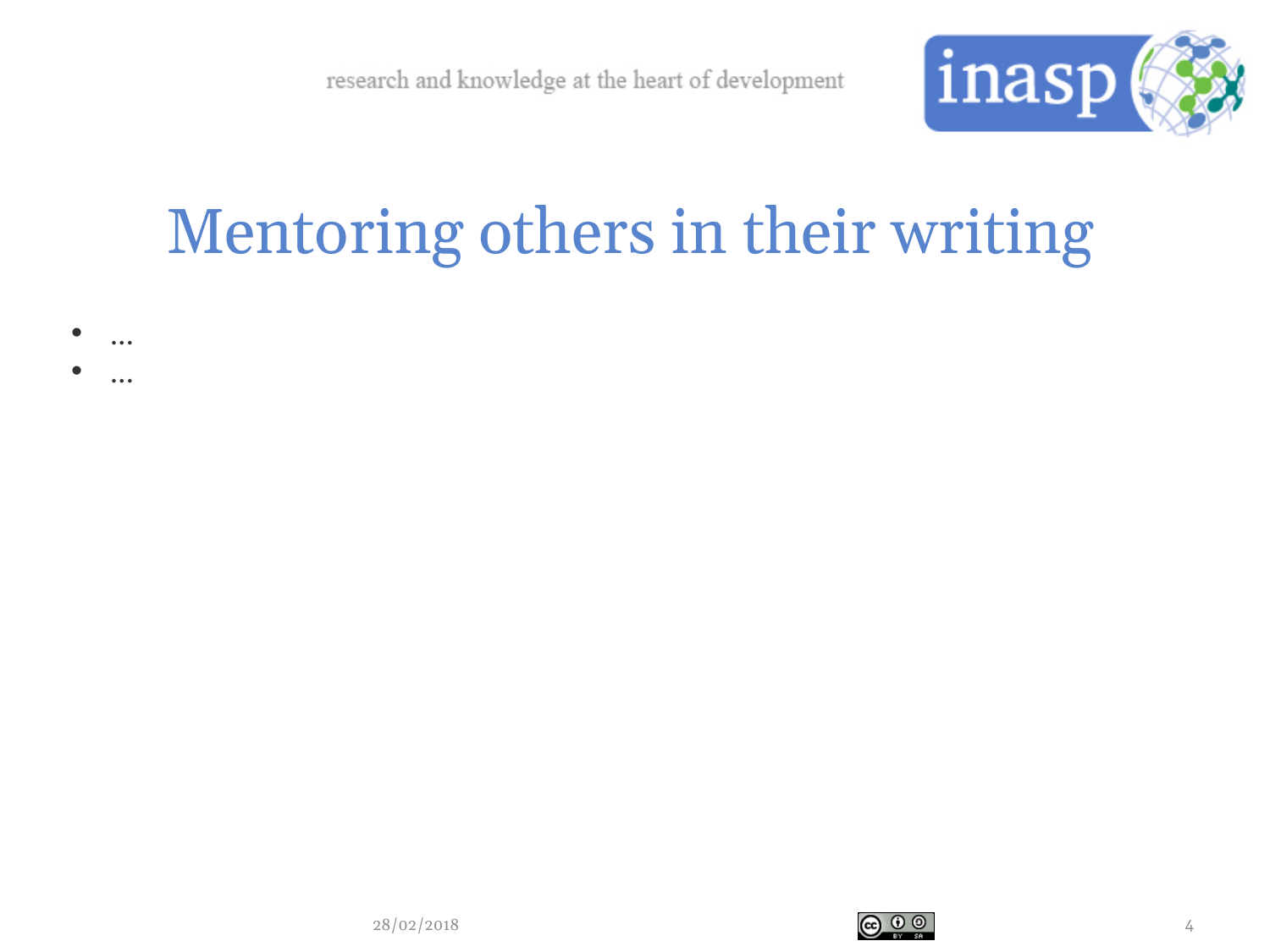

# Mentoring others in their writing
…
…

28/02/2018

4